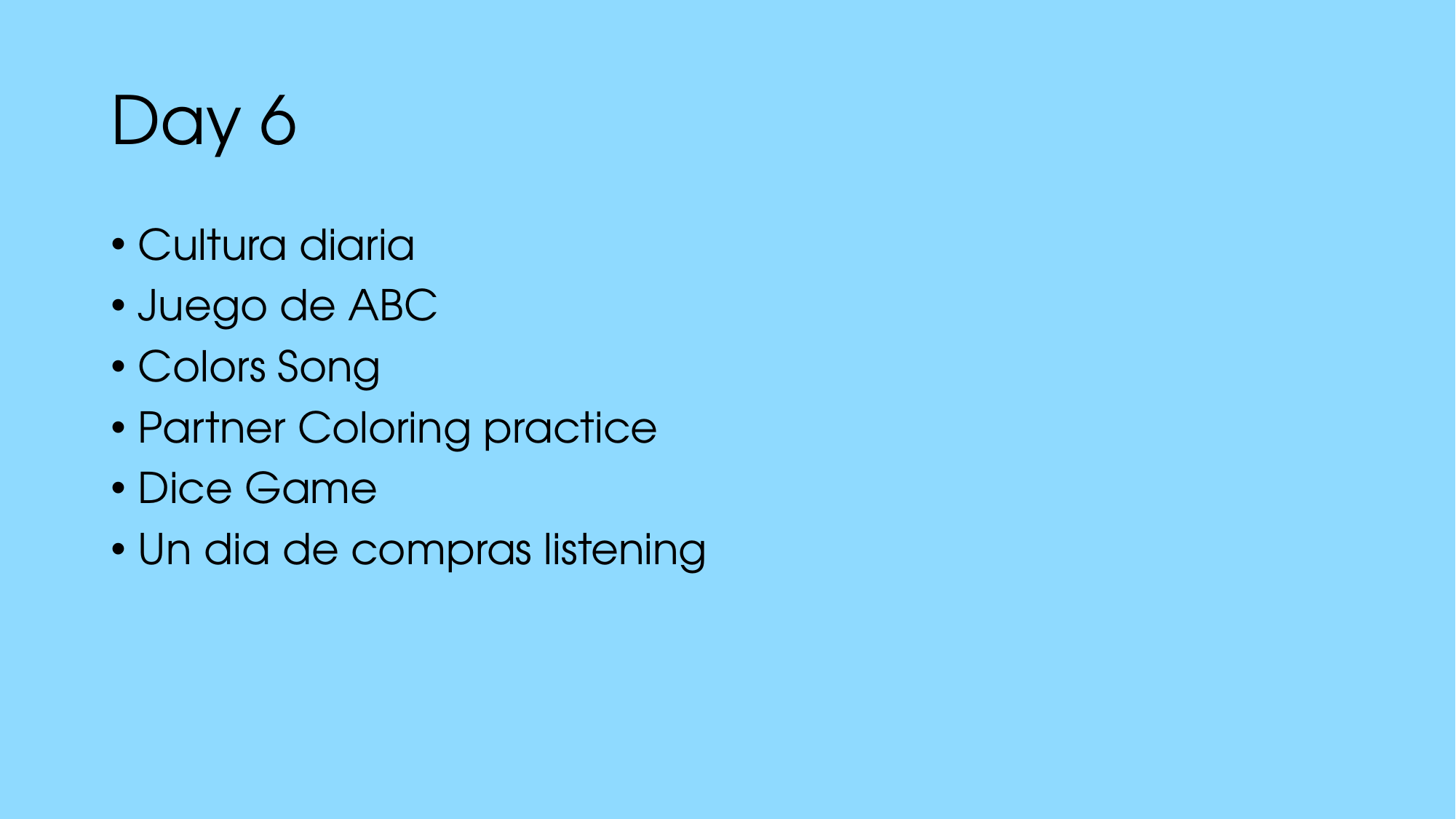

# Day 6
Cultura diaria
Juego de ABC
Colors Song
Partner Coloring practice
Dice Game
Un dia de compras listening